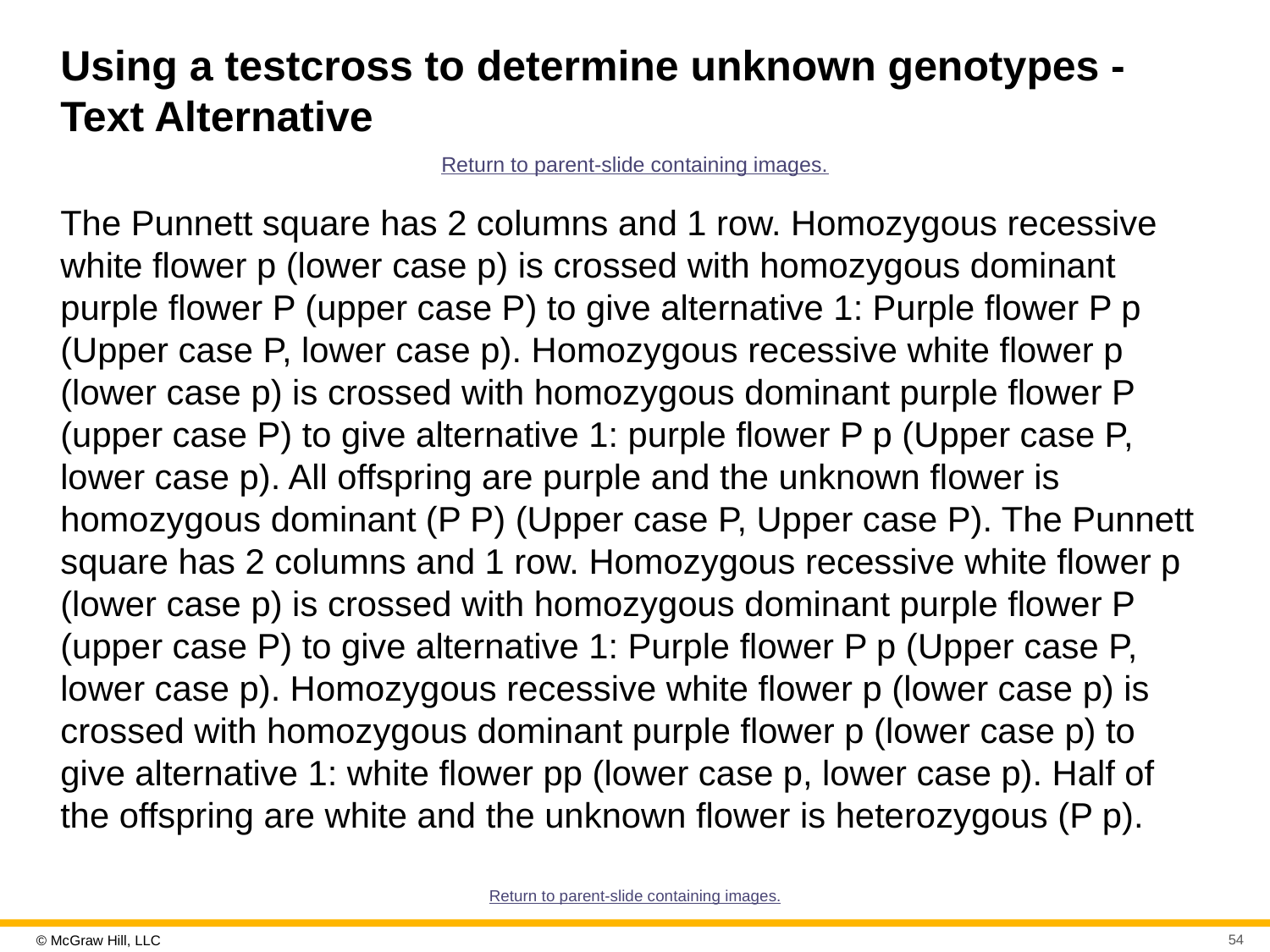

# Using a testcross to determine unknown genotypes - Text Alternative
Return to parent-slide containing images.
The Punnett square has 2 columns and 1 row. Homozygous recessive white flower p (lower case p) is crossed with homozygous dominant purple flower P (upper case P) to give alternative 1: Purple flower P p (Upper case P, lower case p). Homozygous recessive white flower p (lower case p) is crossed with homozygous dominant purple flower P (upper case P) to give alternative 1: purple flower P p (Upper case P, lower case p). All offspring are purple and the unknown flower is homozygous dominant (P P) (Upper case P, Upper case P). The Punnett square has 2 columns and 1 row. Homozygous recessive white flower p (lower case p) is crossed with homozygous dominant purple flower P (upper case P) to give alternative 1: Purple flower P p (Upper case P, lower case p). Homozygous recessive white flower p (lower case p) is crossed with homozygous dominant purple flower p (lower case p) to give alternative 1: white flower pp (lower case p, lower case p). Half of the offspring are white and the unknown flower is heterozygous (P p).
Return to parent-slide containing images.
54